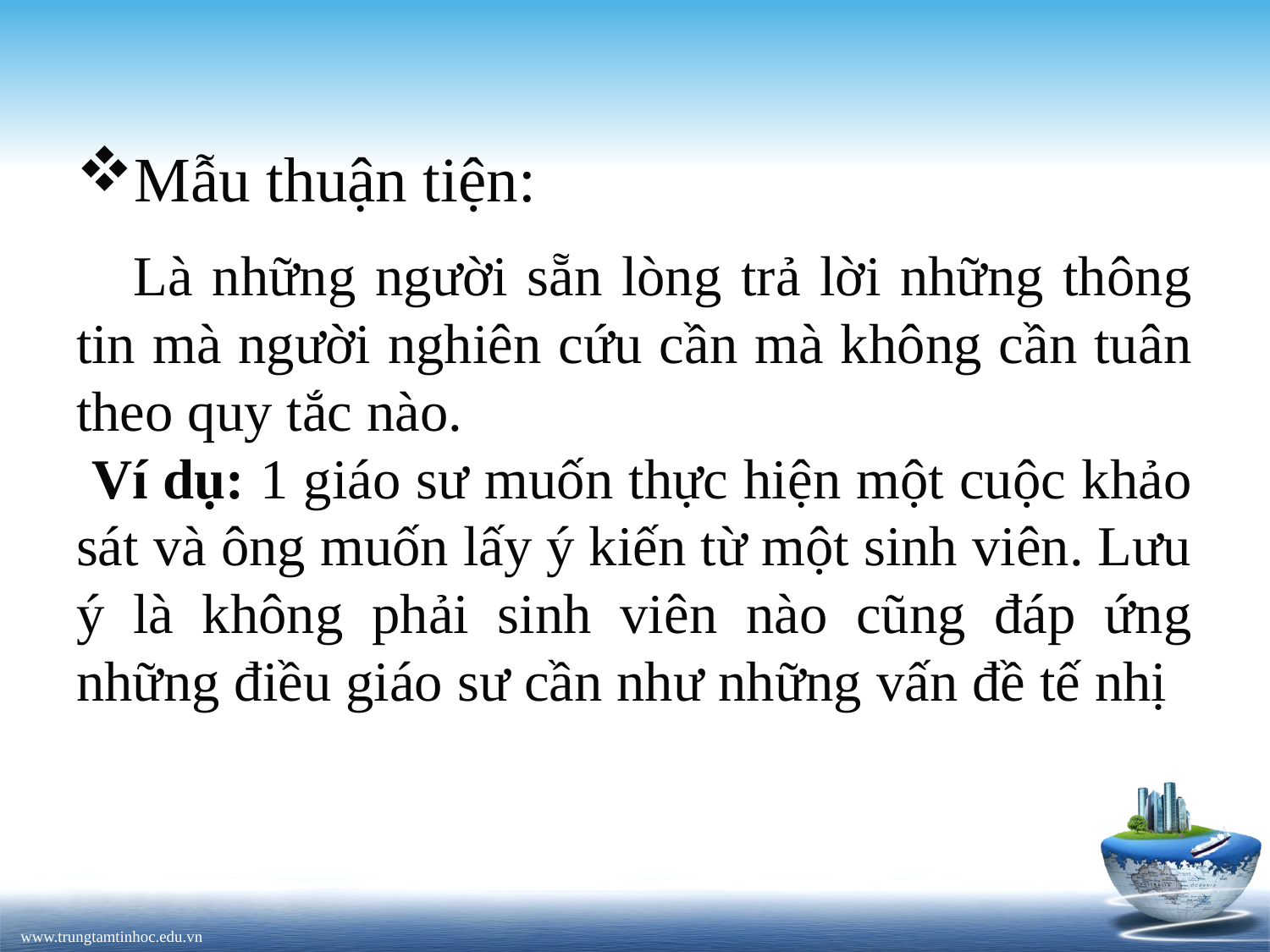

# Mẫu thuận tiện:
   Là những người sẵn lòng trả lời những thông tin mà người nghiên cứu cần mà không cần tuân theo quy tắc nào.
 Ví dụ: 1 giáo sư muốn thực hiện một cuộc khảo sát và ông muốn lấy ý kiến từ một sinh viên. Lưu ý là không phải sinh viên nào cũng đáp ứng những điều giáo sư cần như những vấn đề tế nhị